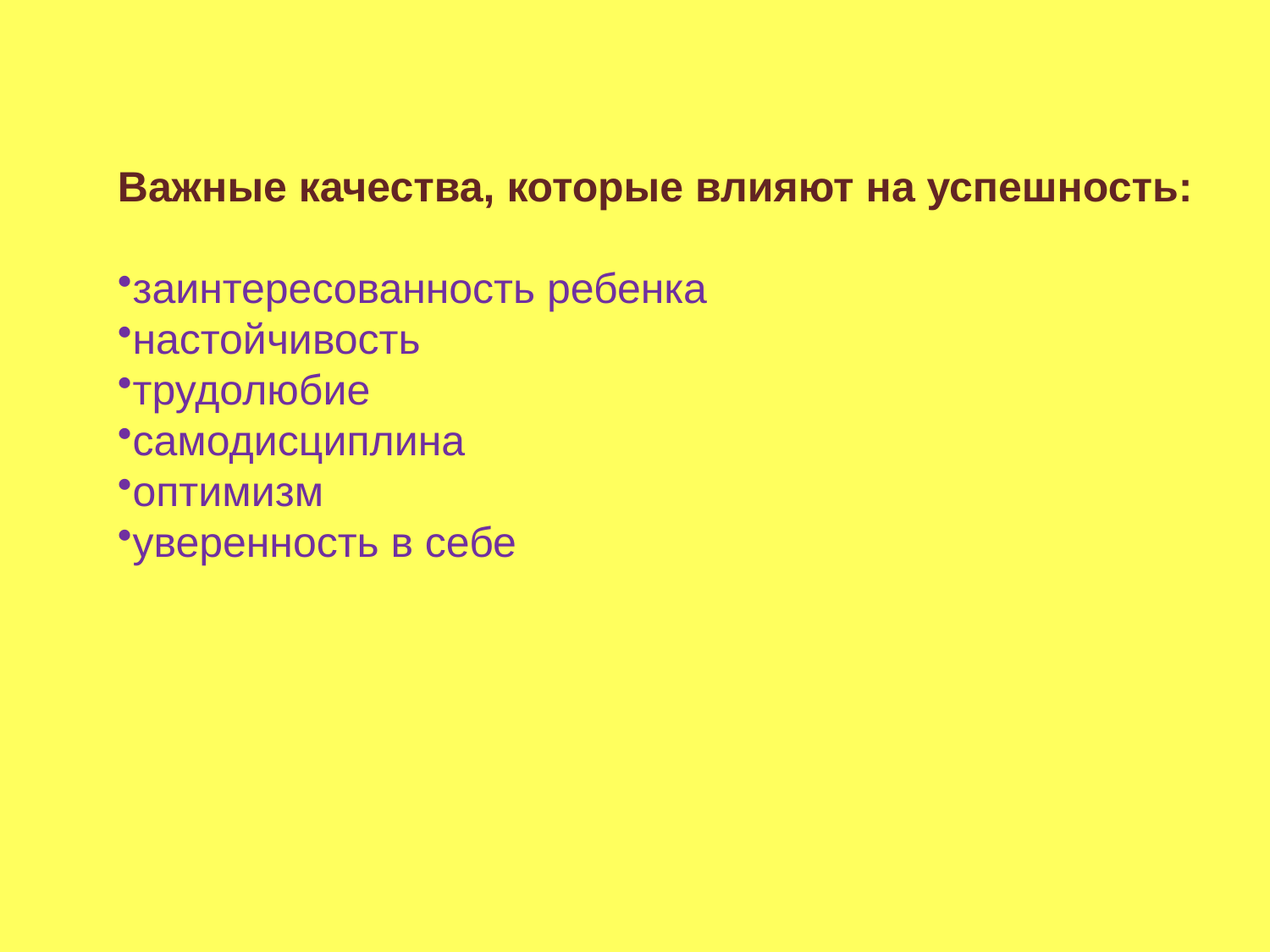

Важные качества, которые влияют на успешность:

заинтересованность ребенка
настойчивость
трудолюбие
самодисциплина
оптимизм
уверенность в себе